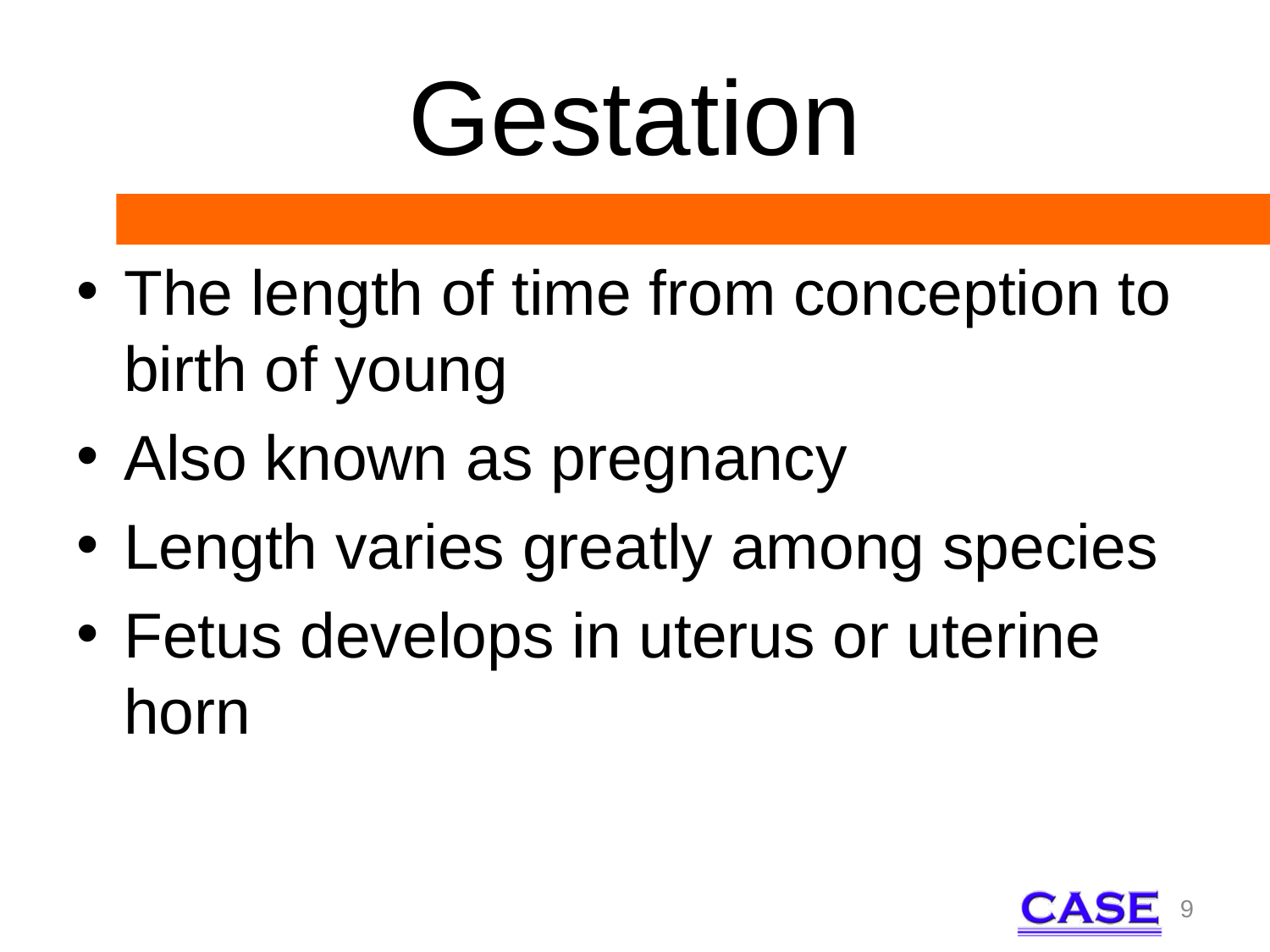

# Gestation
The length of time from conception to birth of young
Also known as pregnancy
Length varies greatly among species
Fetus develops in uterus or uterine horn
9